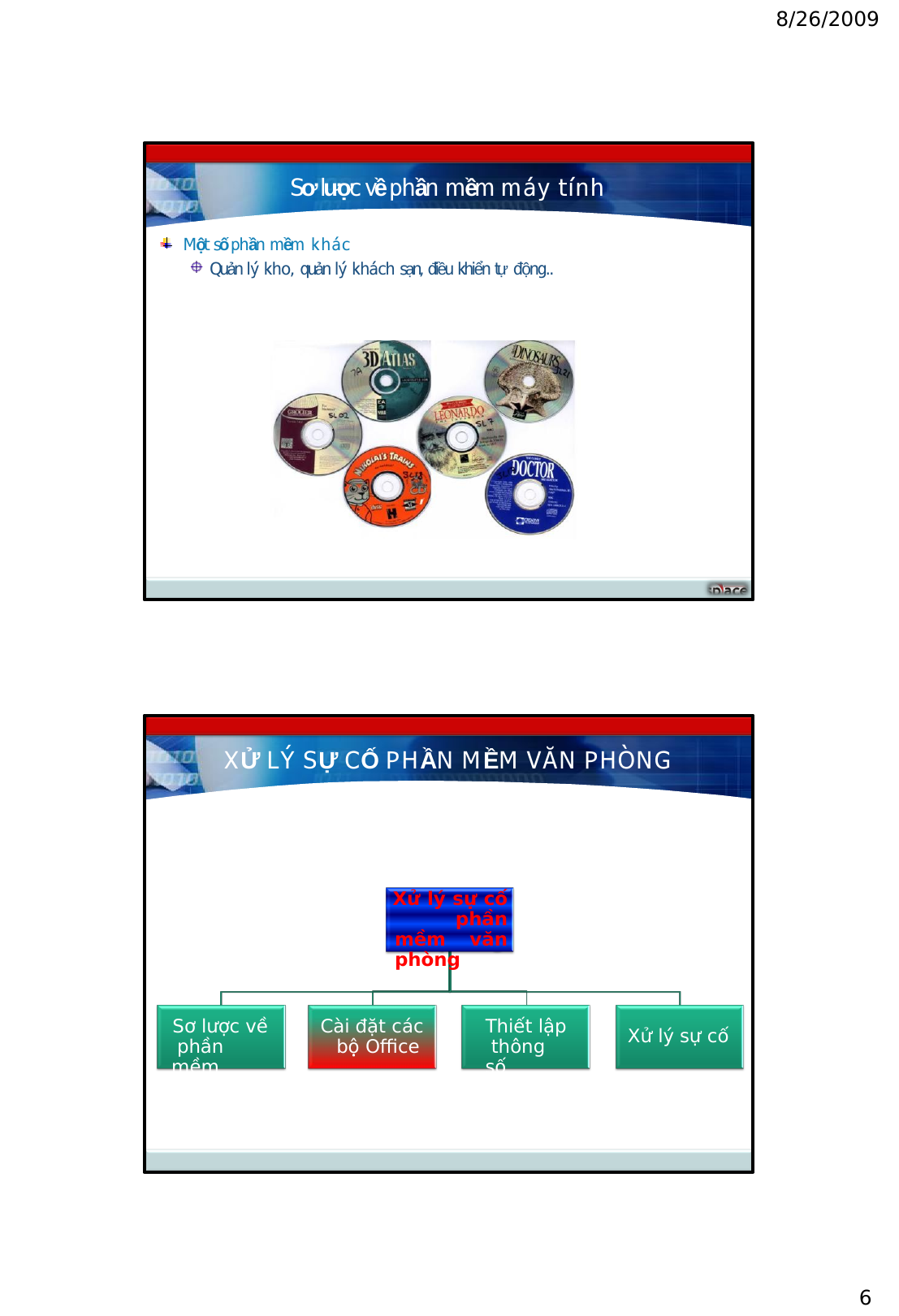

8/26/2009

Sơ lược về phần mềm máy tính

Một số phần mềm khác
Quản lý kho, quản lý khách sạn, điều khiển tự động..

XỬ LÝ SỰ CỐ PHẦN MỀM VĂN PHÒNG

Xử lý sự cố  phần mềm  văn phòng

Sơ lược về  phần mềm
Cài đặt các  bộ Office
Thiết lập  thông số
Xử lý sự cố

6